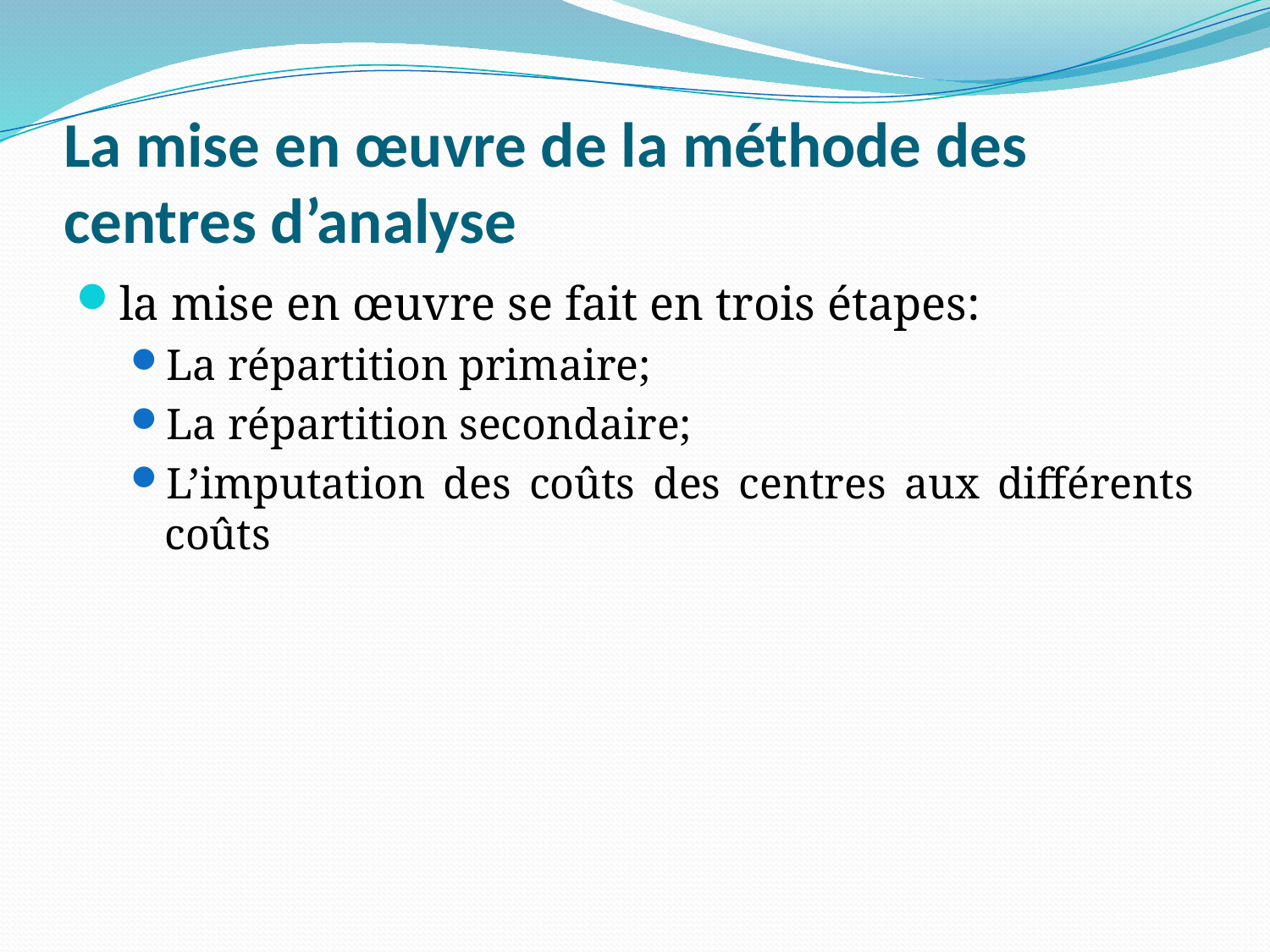

# La mise en œuvre de la méthode des centres d’analyse
la mise en œuvre se fait en trois étapes:
La répartition primaire;
La répartition secondaire;
L’imputation des coûts des centres aux différents coûts